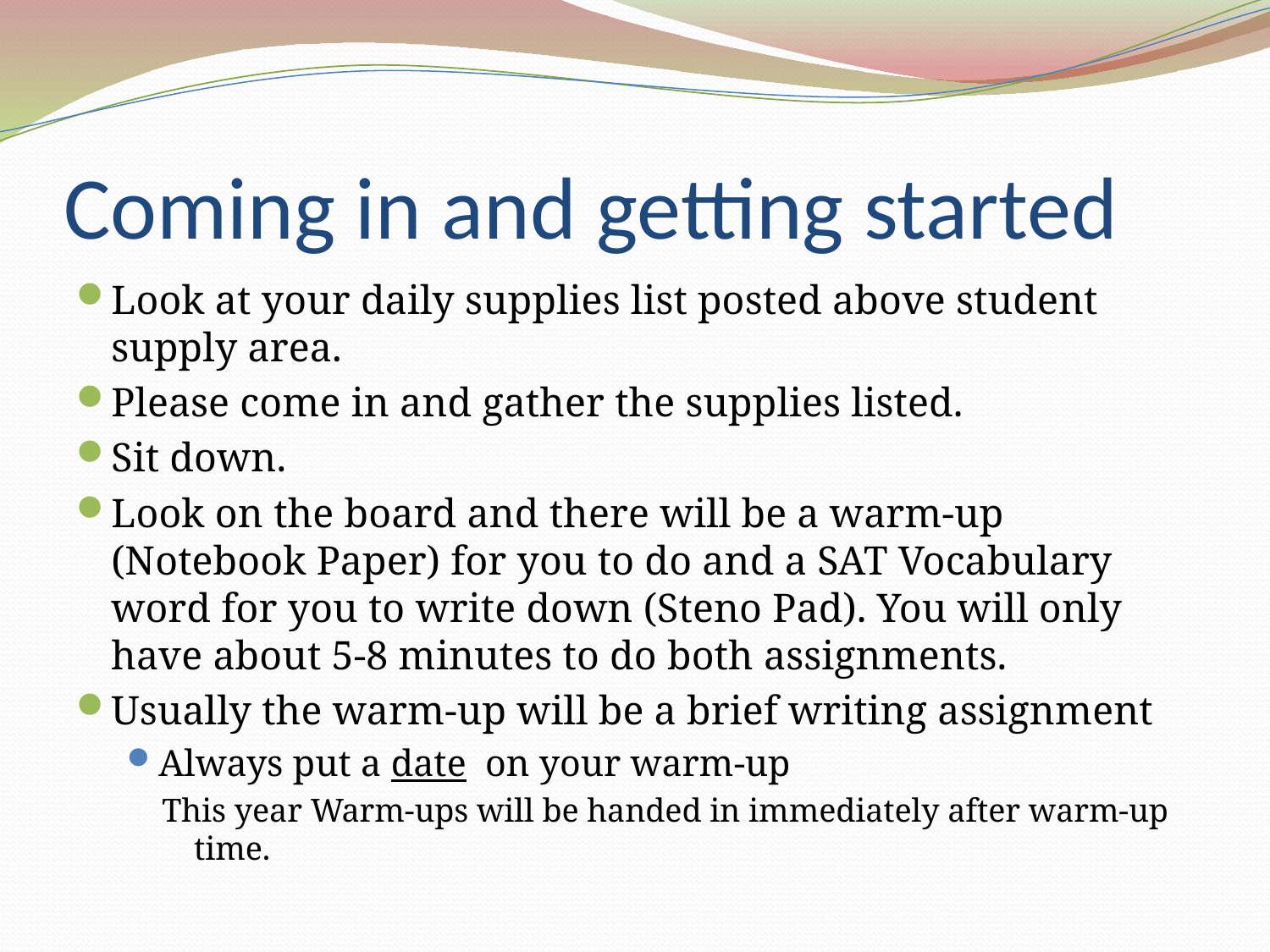

# Coming in and getting started
Look at your daily supplies list posted above student supply area.
Please come in and gather the supplies listed.
Sit down.
Look on the board and there will be a warm-up (Notebook Paper) for you to do and a SAT Vocabulary word for you to write down (Steno Pad). You will only have about 5-8 minutes to do both assignments.
Usually the warm-up will be a brief writing assignment
Always put a date  on your warm-up
This year Warm-ups will be handed in immediately after warm-up time.